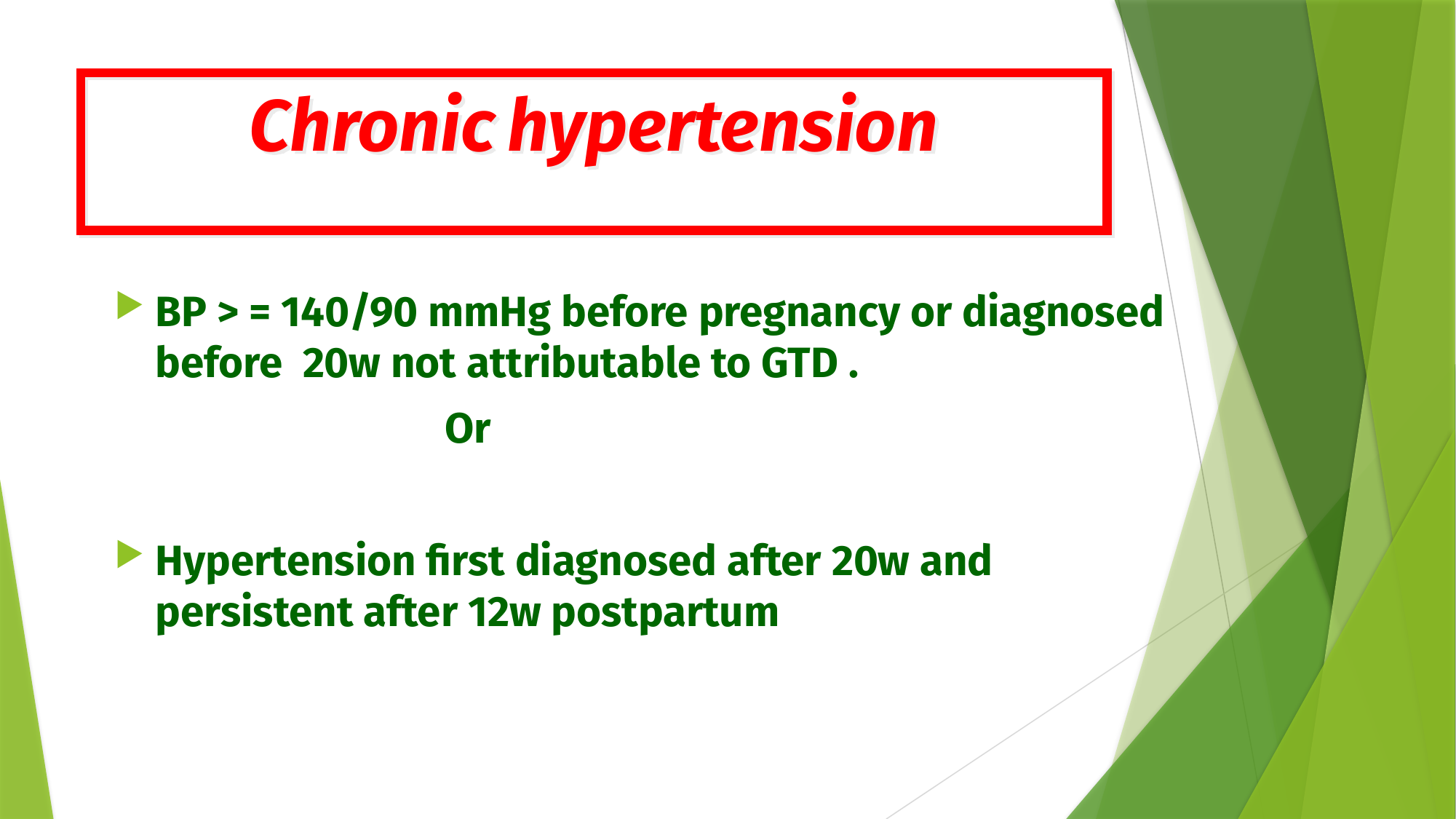

# Chronic hypertension
BP > = 140/90 mmHg before pregnancy or diagnosed before  20w not attributable to GTD .
                                 Or

Hypertension first diagnosed after 20w and persistent after 12w postpartum